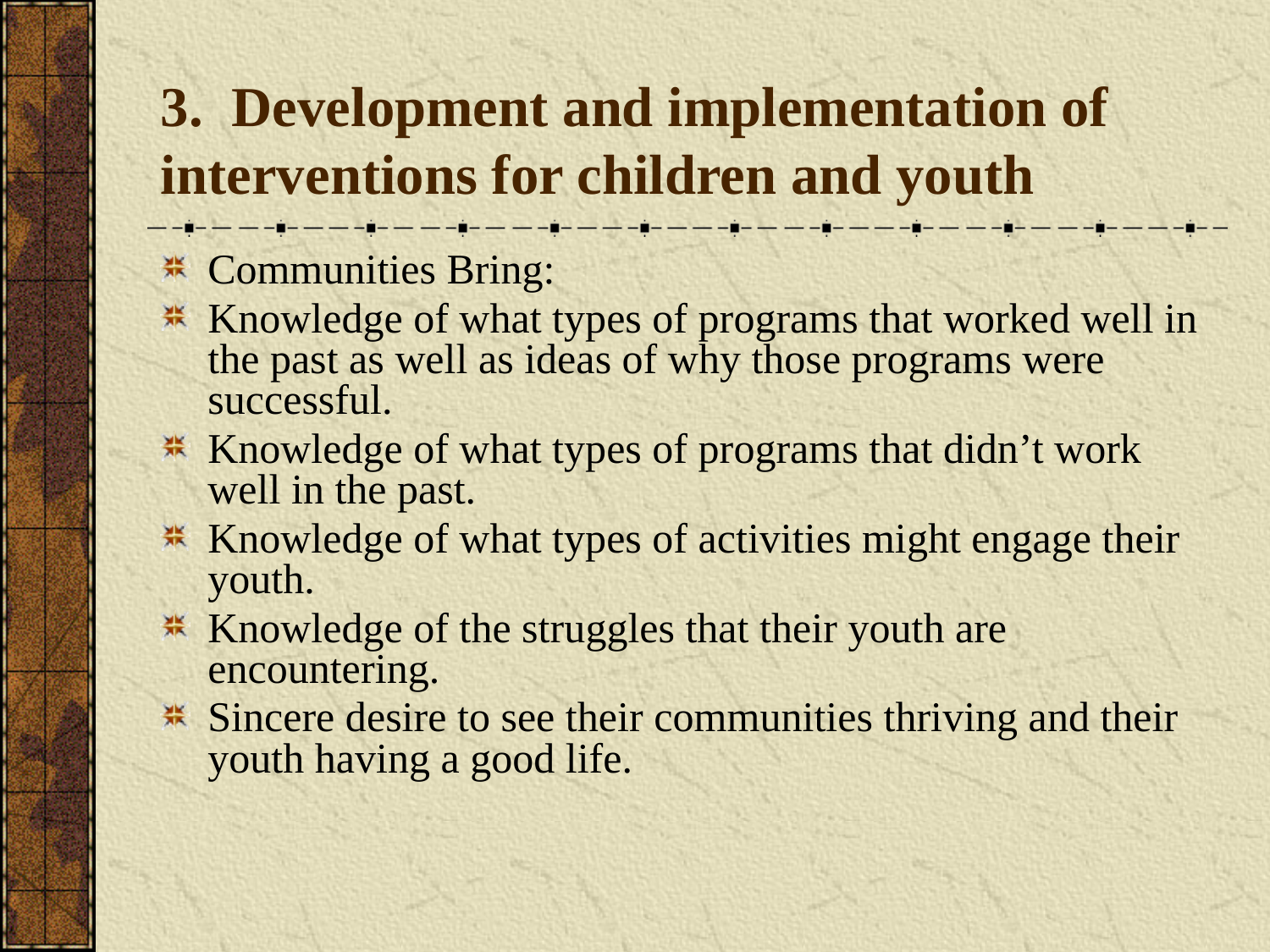

# 3.  Development and implementation of interventions for children and youth
Communities Bring:
Knowledge of what types of programs that worked well in the past as well as ideas of why those programs were successful.
Knowledge of what types of programs that didn’t work well in the past.
Knowledge of what types of activities might engage their youth.
Knowledge of the struggles that their youth are encountering.
Sincere desire to see their communities thriving and their youth having a good life.